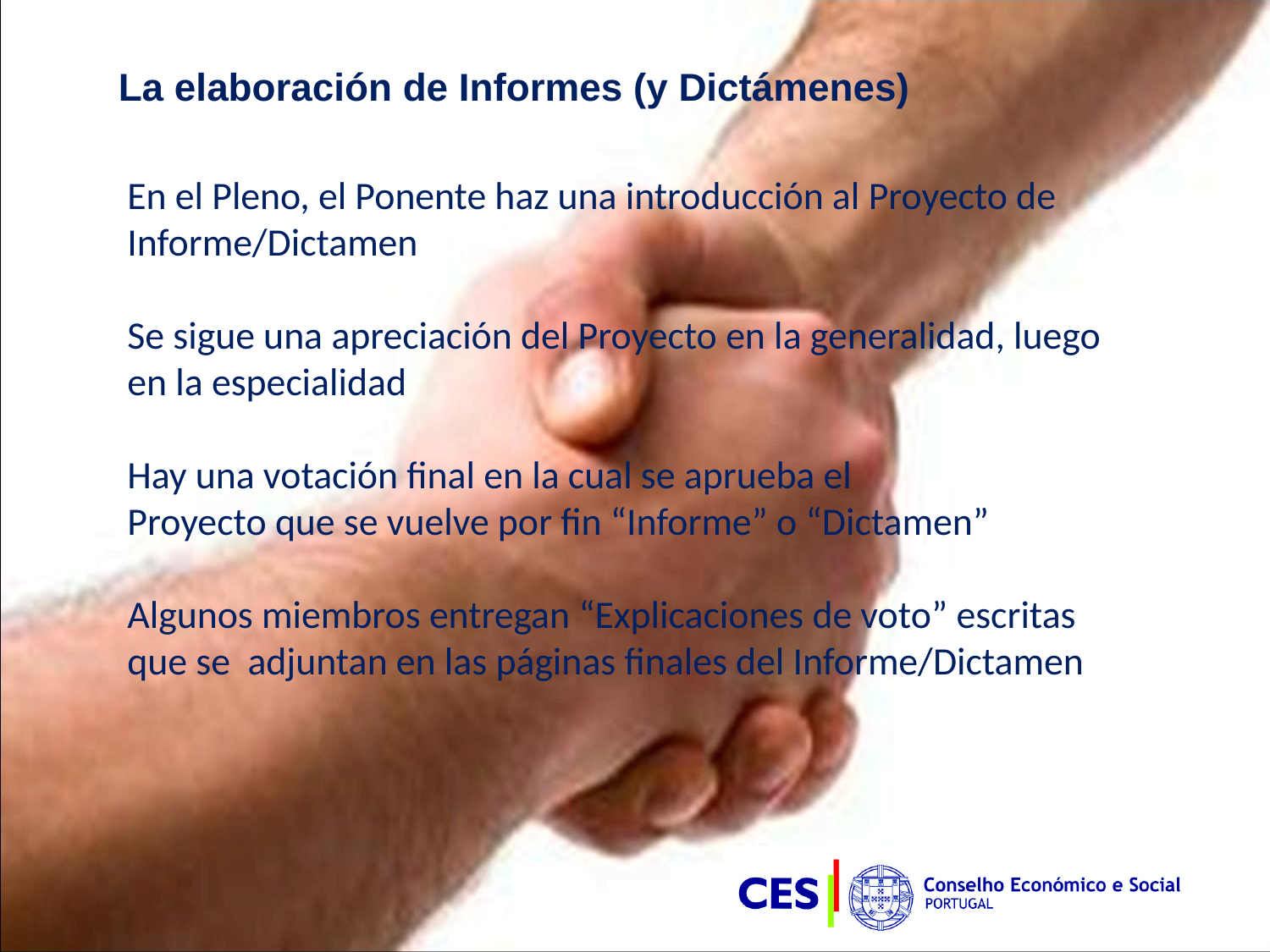

La elaboración de Informes (y Dictámenes)
En el Pleno, el Ponente haz una introducción al Proyecto de Informe/Dictamen

Se sigue una apreciación del Proyecto en la generalidad, luego en la especialidad

Hay una votación final en la cual se aprueba el
Proyecto que se vuelve por fin “Informe” o “Dictamen”

Algunos miembros entregan “Explicaciones de voto” escritas que se  adjuntan en las páginas finales del Informe/Dictamen